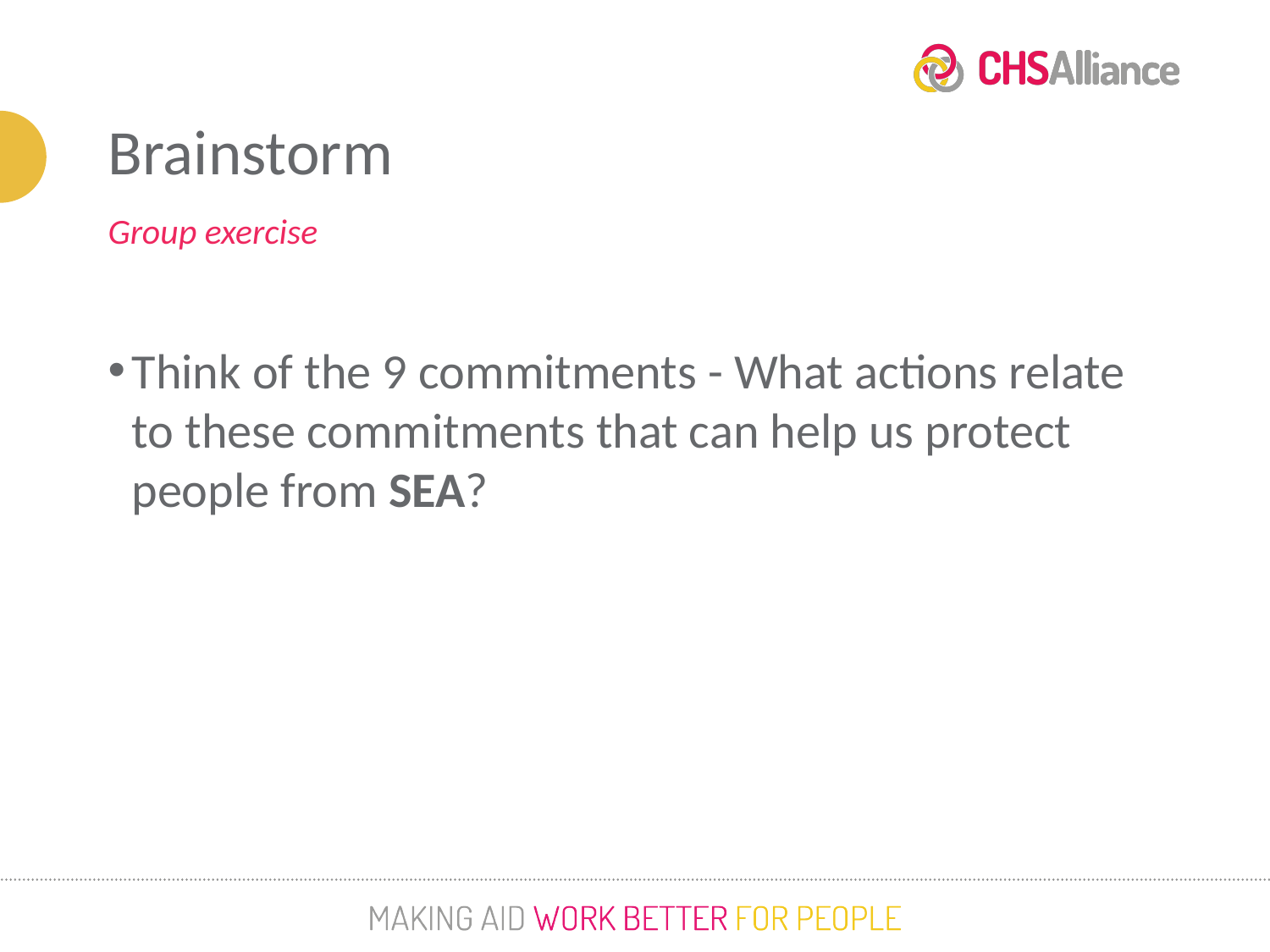

Brainstorm

Group exercise
Think of the 9 commitments - What actions relate to these commitments that can help us protect people from SEA?